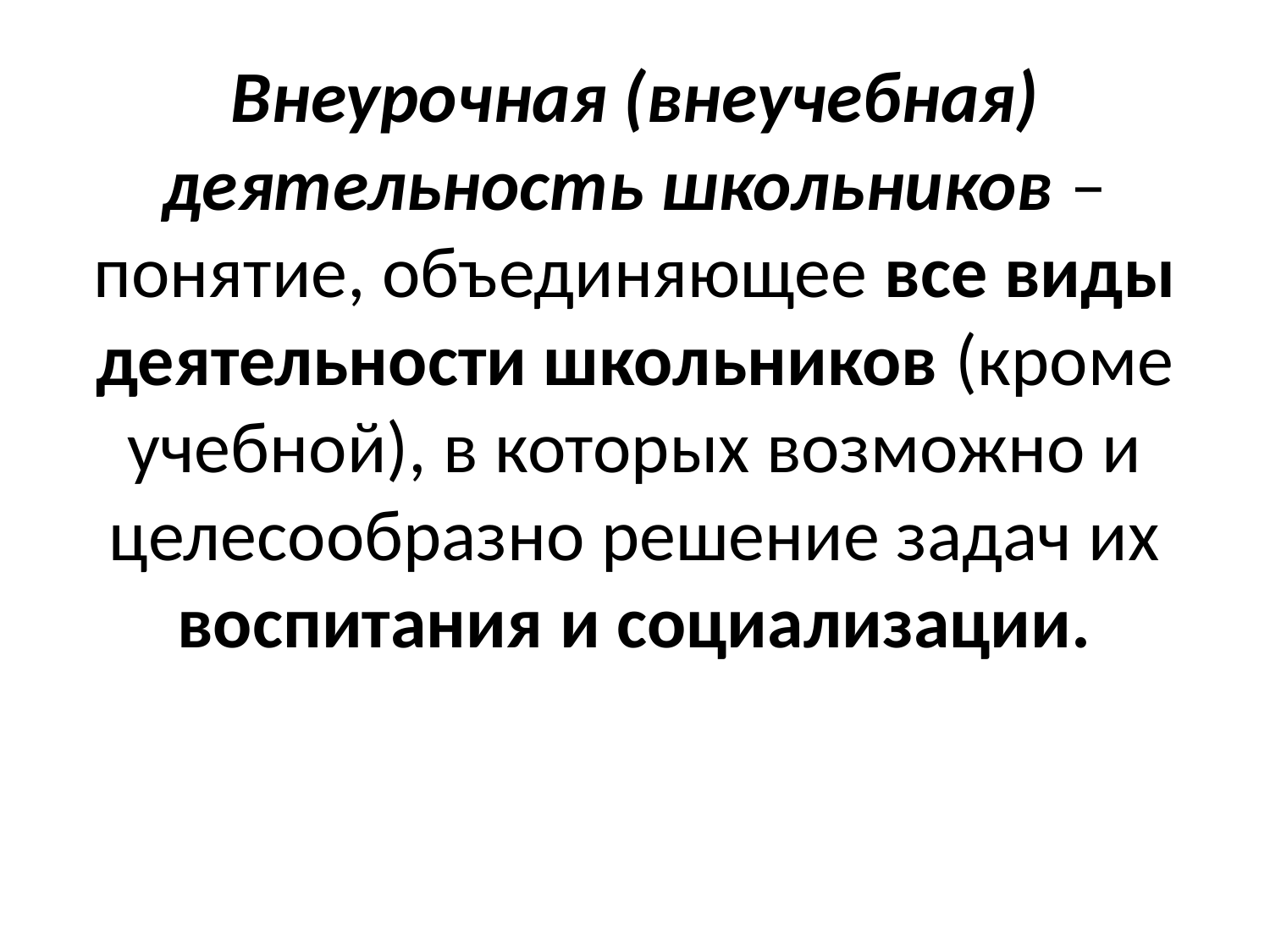

# Внеурочная (внеучебная) деятельность школьников – понятие, объединяющее все виды деятельности школьников (кроме учебной), в которых возможно и целесообразно решение задач их воспитания и социализации.